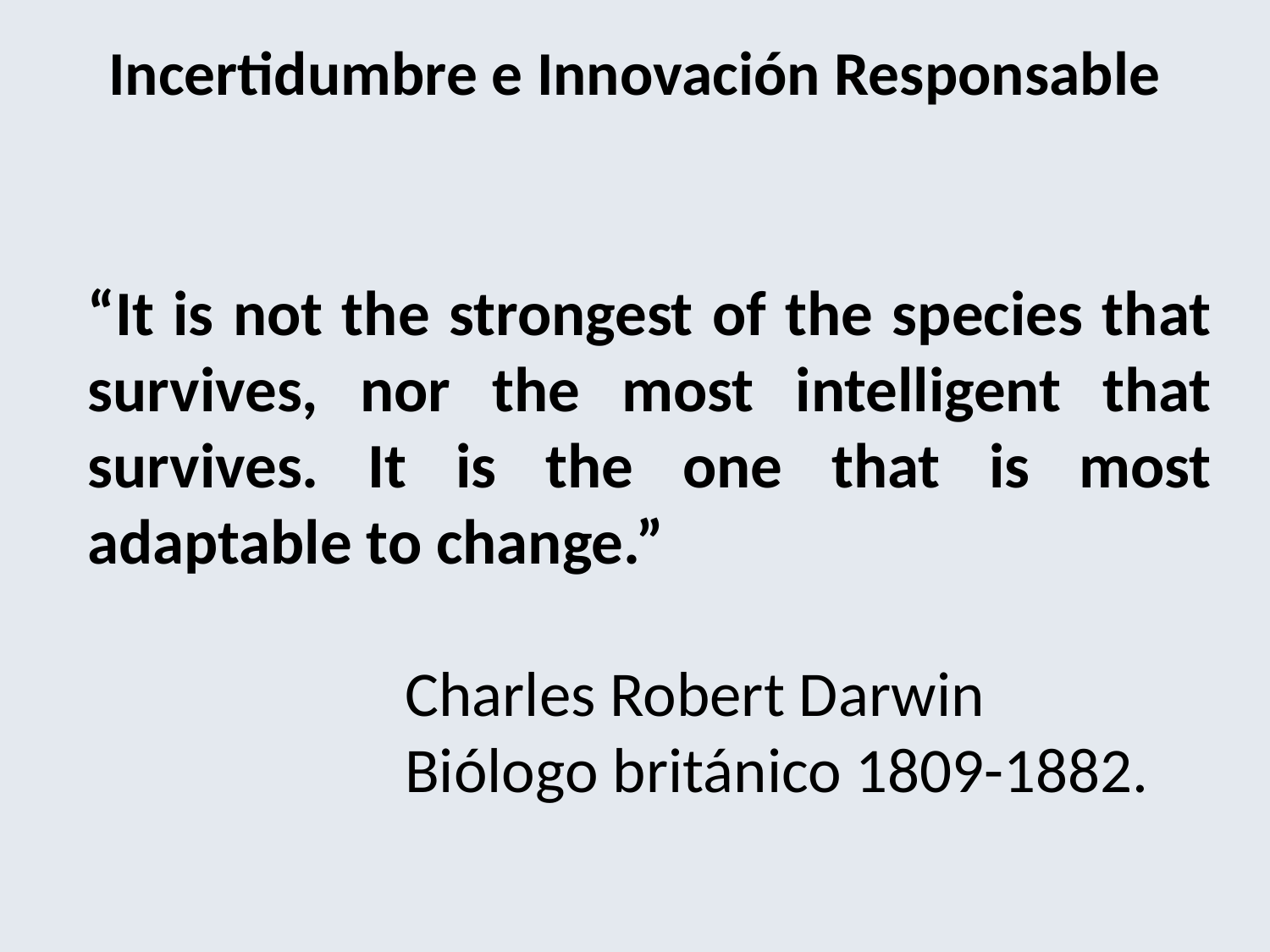

# Incertidumbre e Innovación Responsable
“It is not the strongest of the species that survives, nor the most intelligent that survives. It is the one that is most adaptable to change.”

Charles Robert Darwin
Biólogo británico 1809-1882.